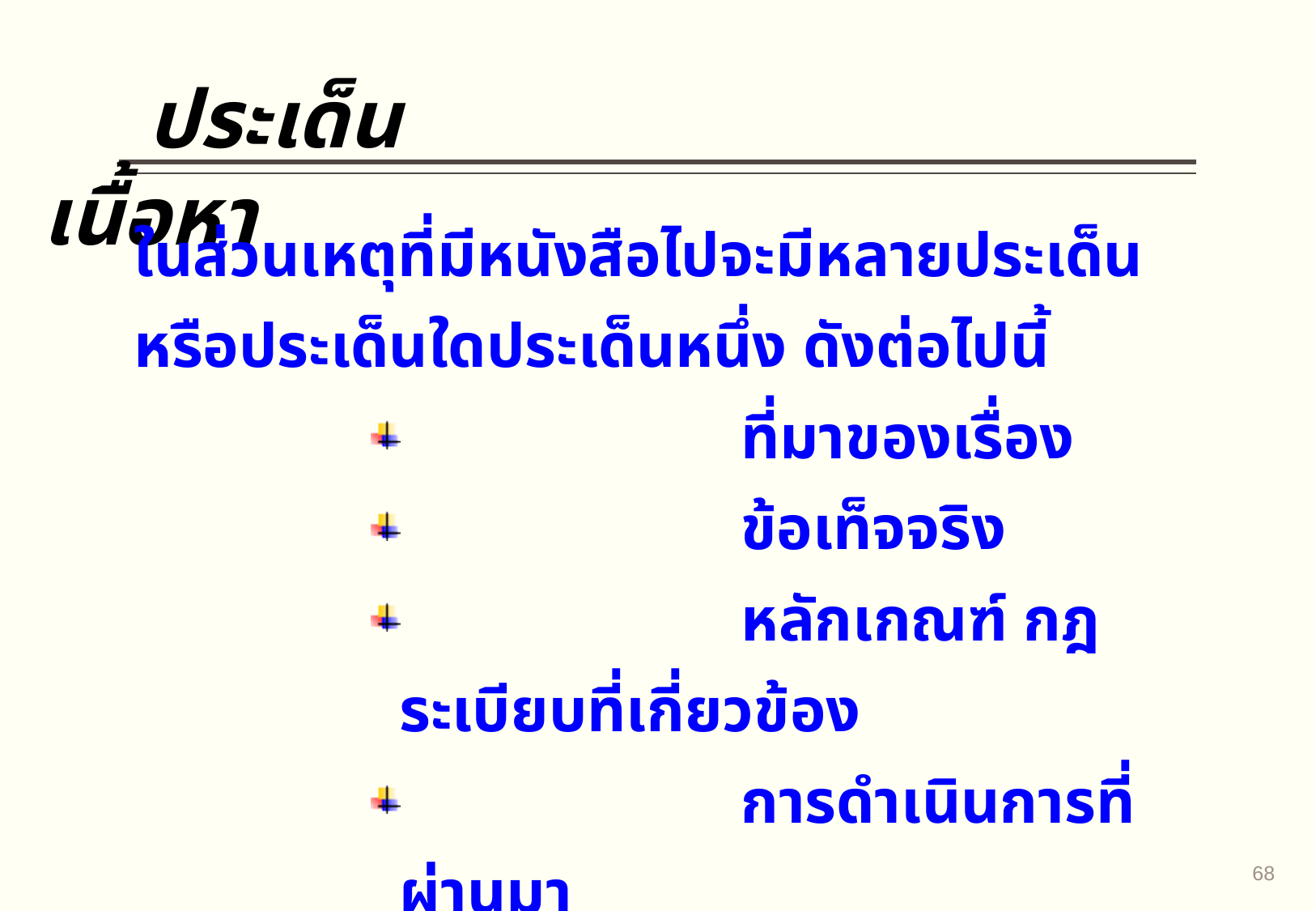

ประเด็นเนื้อหา
ในส่วนเหตุที่มีหนังสือไปจะมีหลายประเด็น หรือประเด็นใดประเด็นหนึ่ง ดังต่อไปนี้
 	ที่มาของเรื่อง
 	ข้อเท็จจริง
 	หลักเกณฑ์ กฎ ระเบียบที่เกี่ยวข้อง
 	การดำเนินการที่ผ่านมา
 	ข้อเสนอ/ประเด็นพิจารณา

68